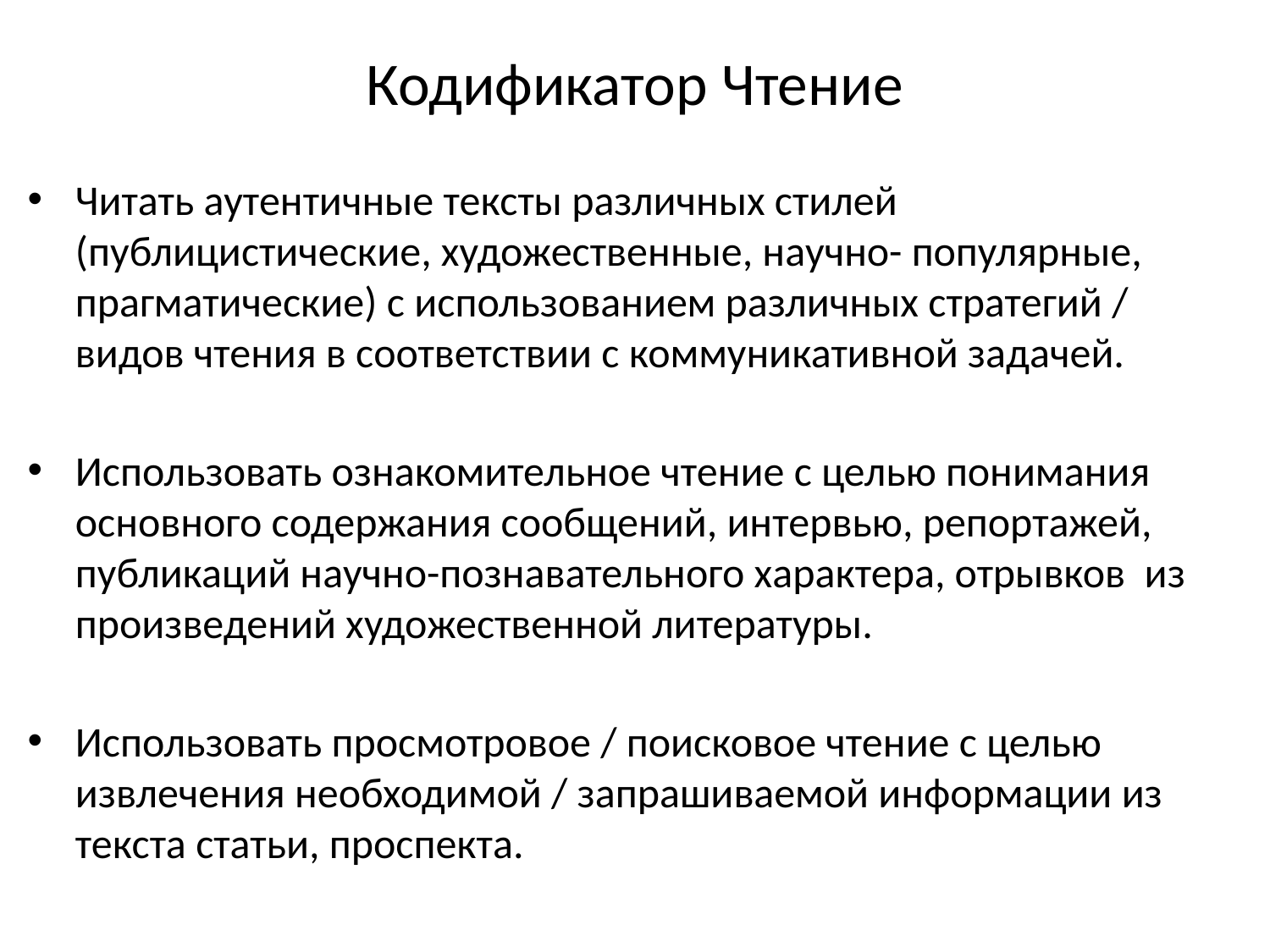

# Кодификатор Чтение

Читать аутентичные тексты различных стилей (публицистические, художественные, научно- популярные, прагматические) с использованием различных стратегий / видов чтения в соответствии с коммуникативной задачей.

Использовать ознакомительное чтение с целью понимания основного содержания сообщений, интервью, репортажей, публикаций научно-познавательного характера, отрывков  из произведений художественной литературы.

Использовать просмотровое / поисковое чтение с целью извлечения необходимой / запрашиваемой информации из текста статьи, проспекта.